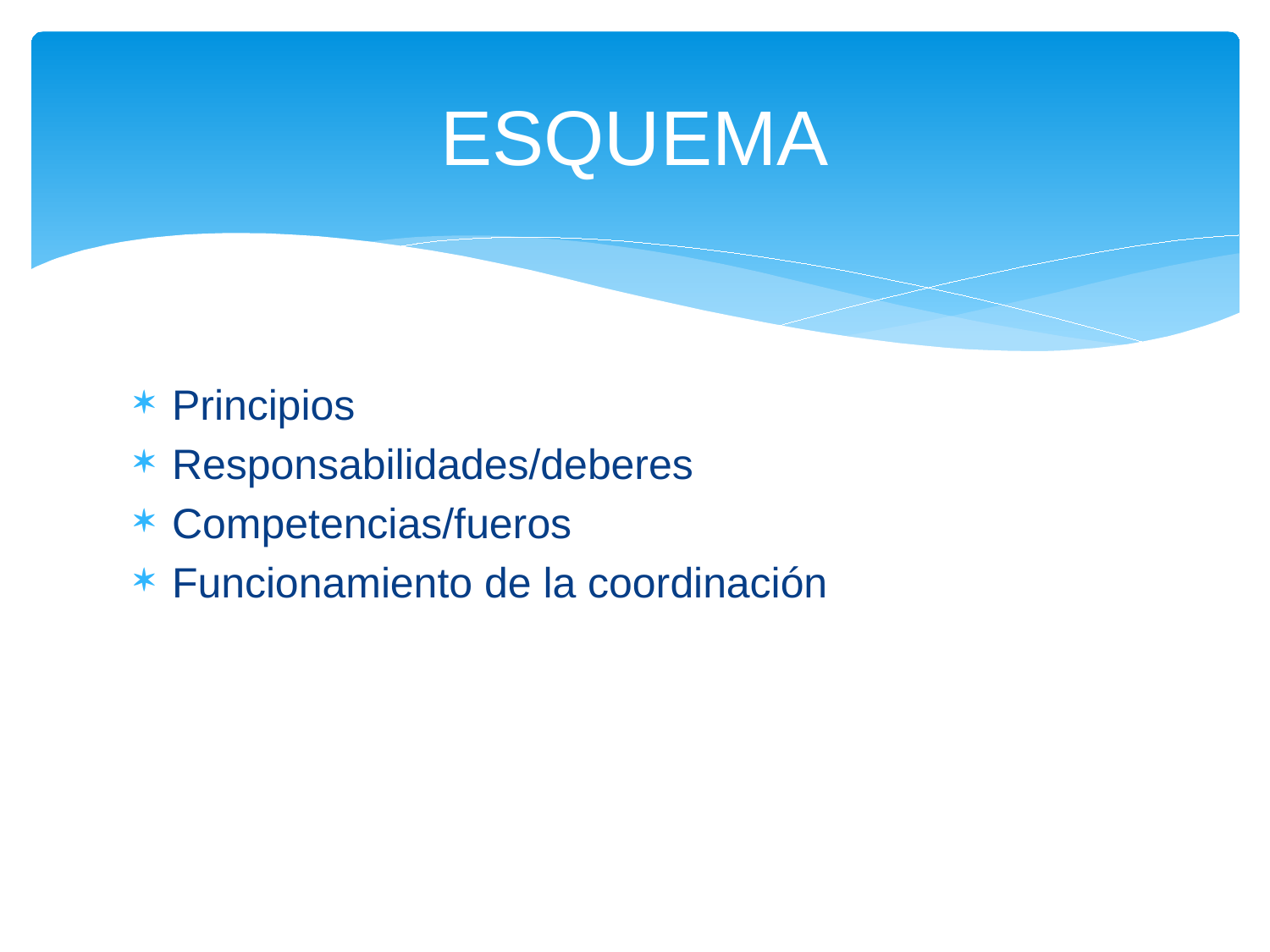

# ESQUEMA
Principios
Responsabilidades/deberes
Competencias/fueros
Funcionamiento de la coordinación